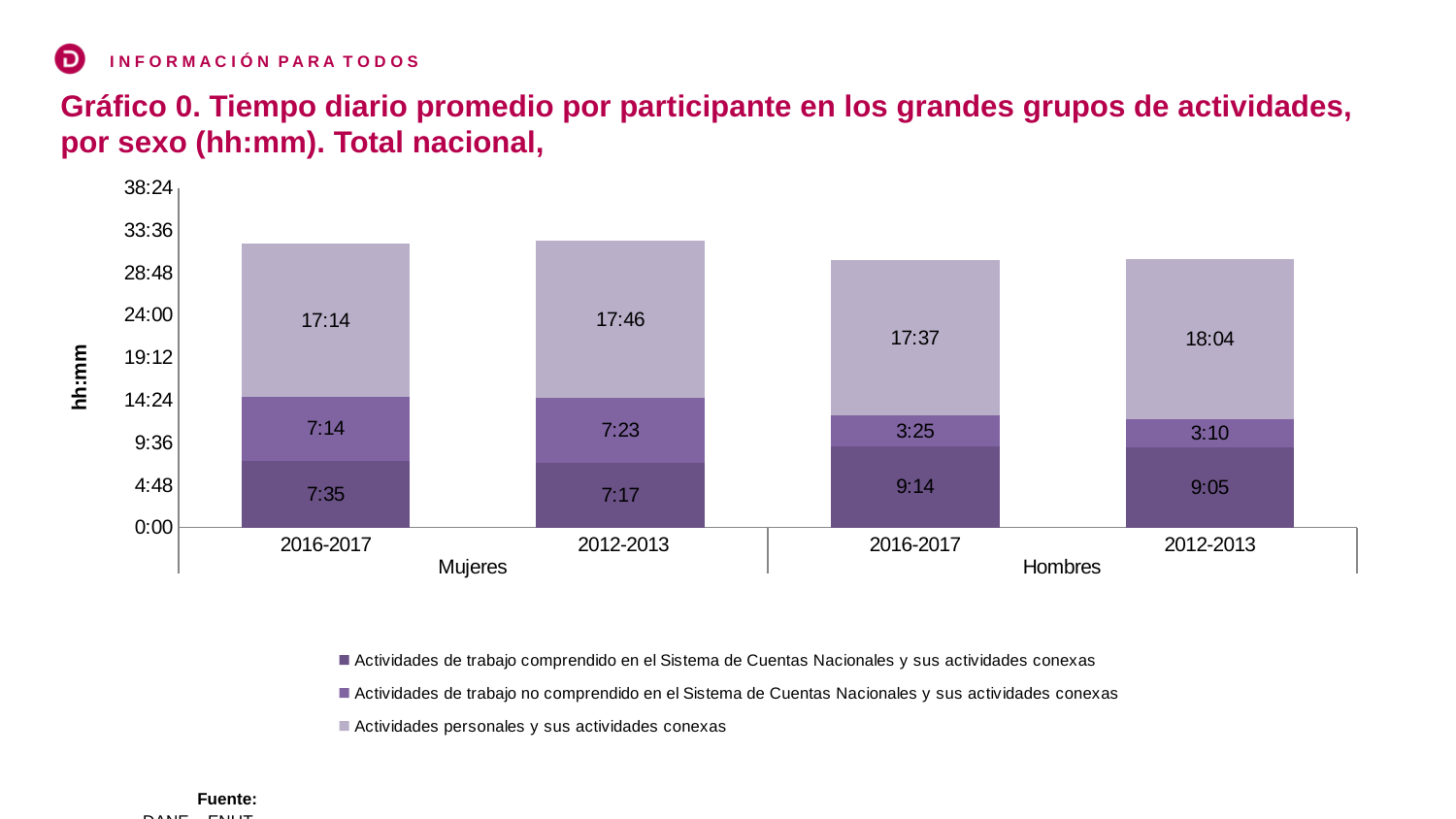

Gráfico 0. Tiempo diario promedio por participante en los grandes grupos de actividades, por sexo (hh:mm). Total nacional,

### Chart

| Category | Actividades de trabajo comprendido en el Sistema de Cuentas Nacionales y sus actividades conexas | Actividades de trabajo no comprendido en el Sistema de Cuentas Nacionales y sus actividades conexas | Actividades personales y sus actividades conexas |
|---|---|---|---|
| 2016-2017 | 0.3159722222222222 | 0.3013888888888889 | 0.7180555555555556 |
|  2012-2013 | 0.3034722222222222 | 0.3076388888888889 | 0.7402777777777777 |
| 2016-2017 | 0.3847222222222222 | 0.1423611111111111 | 0.7340277777777778 |
| 2012-2013 | 0.37847222222222227 | 0.13194444444444445 | 0.7527777777777778 |
Fuente: DANE – ENUT